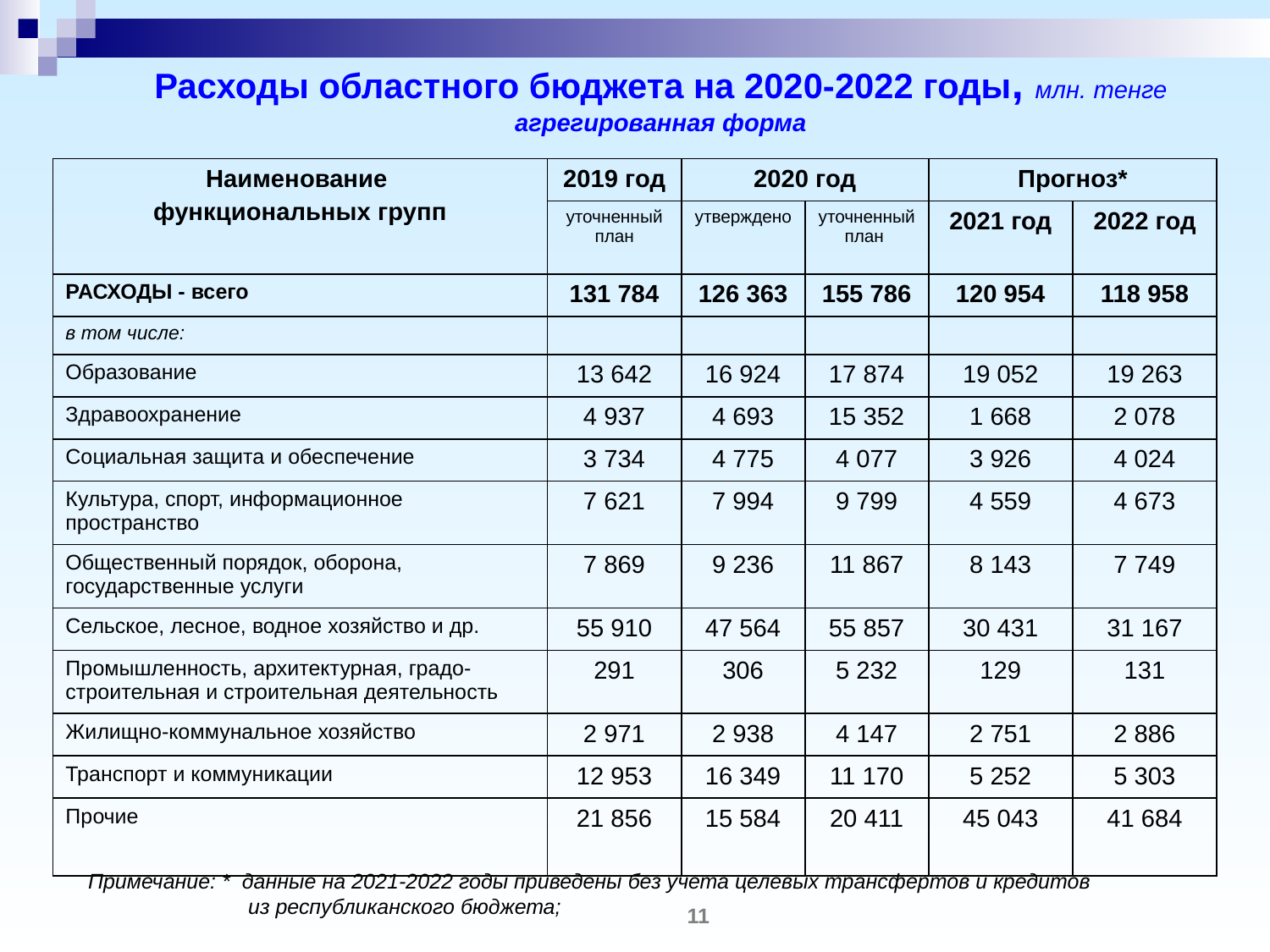

# Расходы областного бюджета на 2020-2022 годы, млн. тенге агрегированная форма
| Наименование функциональных групп | 2019 год | 2020 год |  | Прогноз\* |  |
| --- | --- | --- | --- | --- | --- |
|  | уточненный план | утверждено | уточненный план | 2021 год | 2022 год |
| РАСХОДЫ - всего | 131 784 | 126 363 | 155 786 | 120 954 | 118 958 |
| в том числе: |  |  |  |  |  |
| Образование | 13 642 | 16 924 | 17 874 | 19 052 | 19 263 |
| Здравоохранение | 4 937 | 4 693 | 15 352 | 1 668 | 2 078 |
| Социальная защита и обеспечение | 3 734 | 4 775 | 4 077 | 3 926 | 4 024 |
| Культура, спорт, информационное пространство | 7 621 | 7 994 | 9 799 | 4 559 | 4 673 |
| Общественный порядок, оборона, государственные услуги | 7 869 | 9 236 | 11 867 | 8 143 | 7 749 |
| Сельское, лесное, водное хозяйство и др. | 55 910 | 47 564 | 55 857 | 30 431 | 31 167 |
| Промышленность, архитектурная, градо- строительная и строительная деятельность | 291 | 306 | 5 232 | 129 | 131 |
| Жилищно-коммунальное хозяйство | 2 971 | 2 938 | 4 147 | 2 751 | 2 886 |
| Транспорт и коммуникации | 12 953 | 16 349 | 11 170 | 5 252 | 5 303 |
| Прочие | 21 856 | 15 584 | 20 411 | 45 043 | 41 684 |
Примечание: *  данные на 2021-2022 годы приведены без учета целевых трансфертов и кредитов
                           из республиканского бюджета;

11